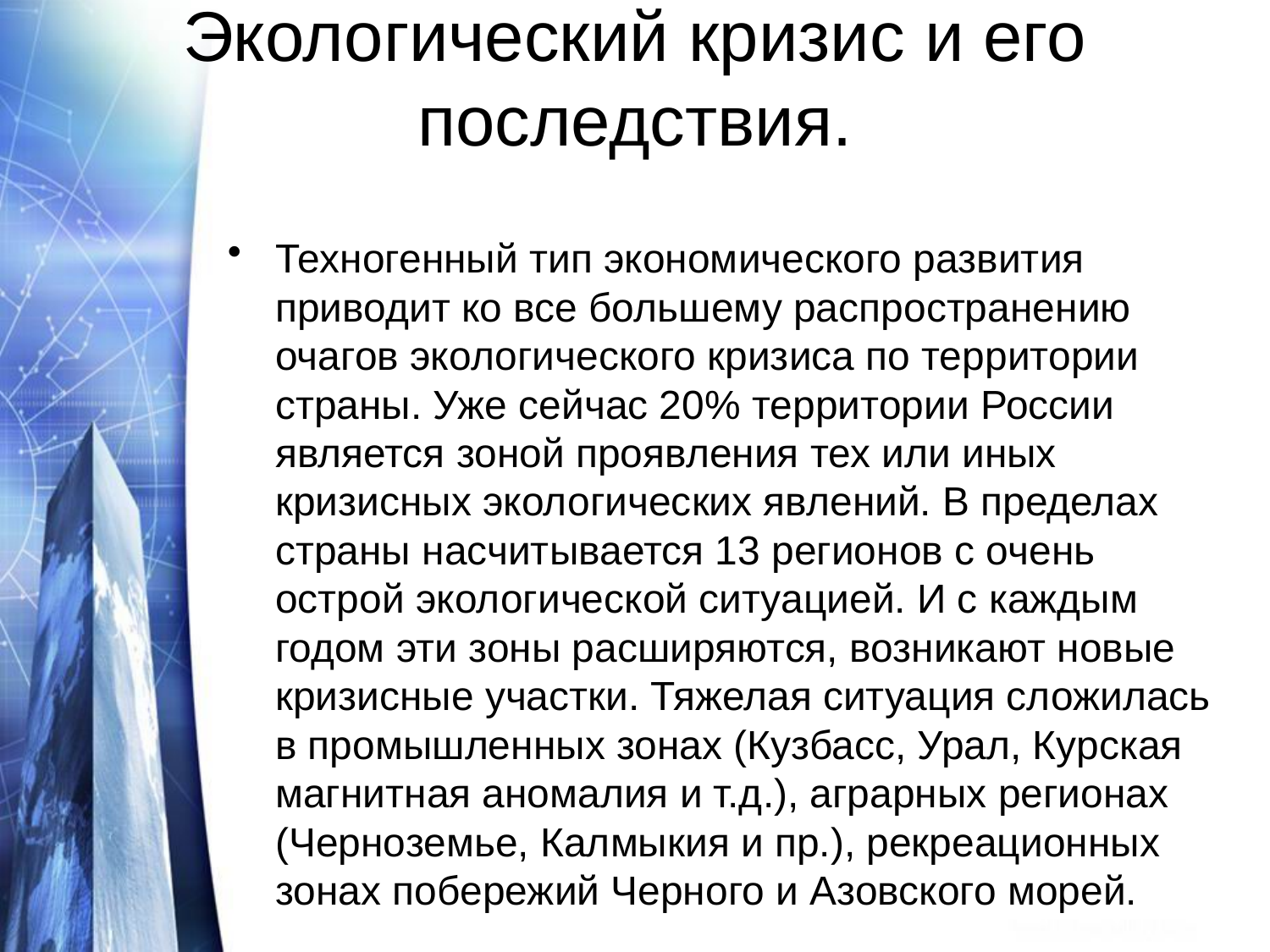

# Экологический кризис и его последствия.
Техногенный тип экономического развития приводит ко все большему распространению очагов экологического кризиса по территории страны. Уже сейчас 20% территории России является зоной проявления тех или иных кризисных экологических явлений. В пределах страны насчитывается 13 регионов с очень острой экологической ситуацией. И с каждым годом эти зоны расширяются, возникают новые кризисные участки. Тяжелая ситуация сложилась в промышленных зонах (Кузбасс, Урал, Курская магнитная аномалия и т.д.), аграрных регионах (Черноземье, Калмыкия и пр.), рекреационных зонах побережий Черного и Азовского морей.